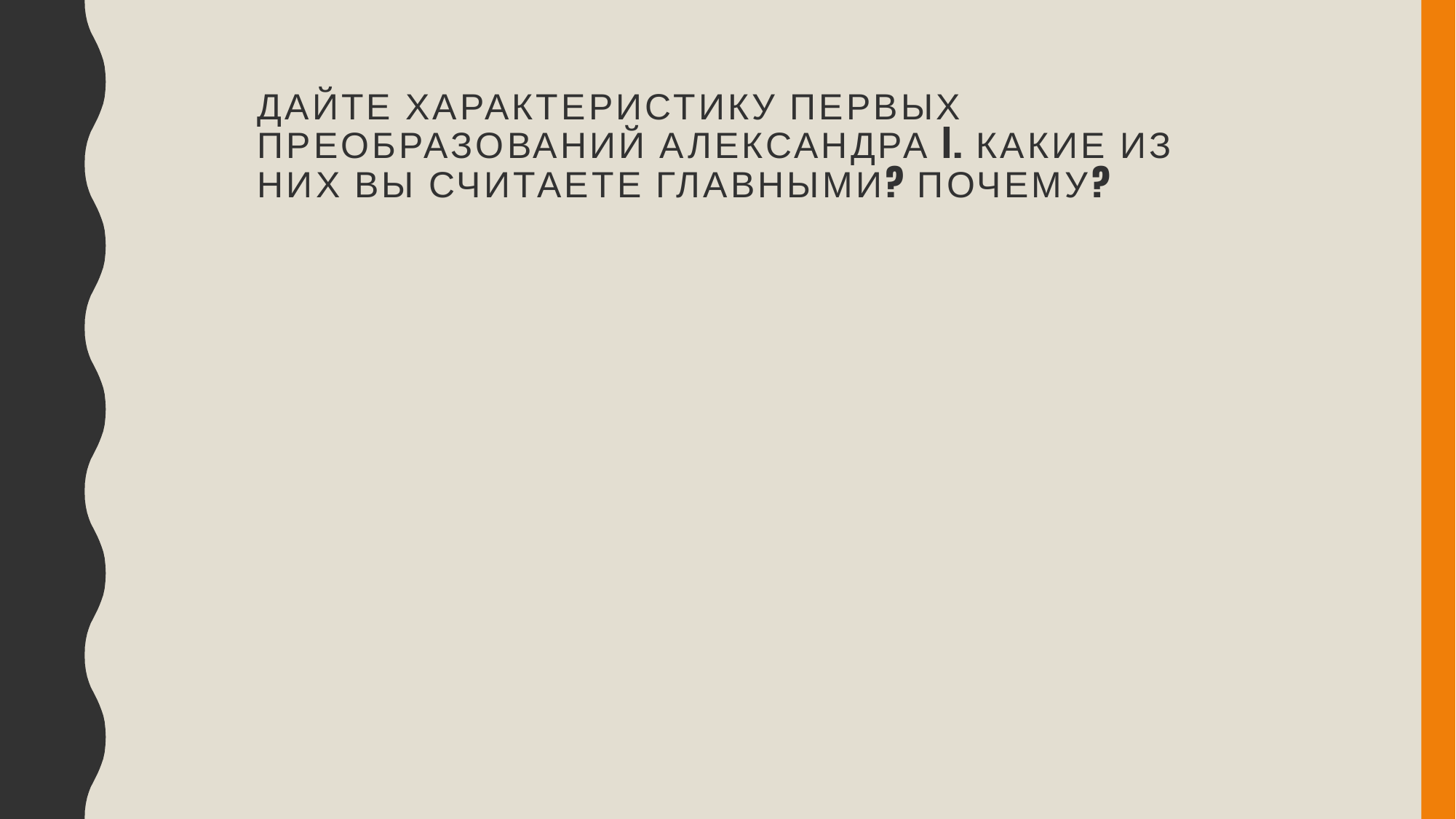

# Дайте характеристику первых преобразований Александра I. Какие из них вы считаете главными? Почему?